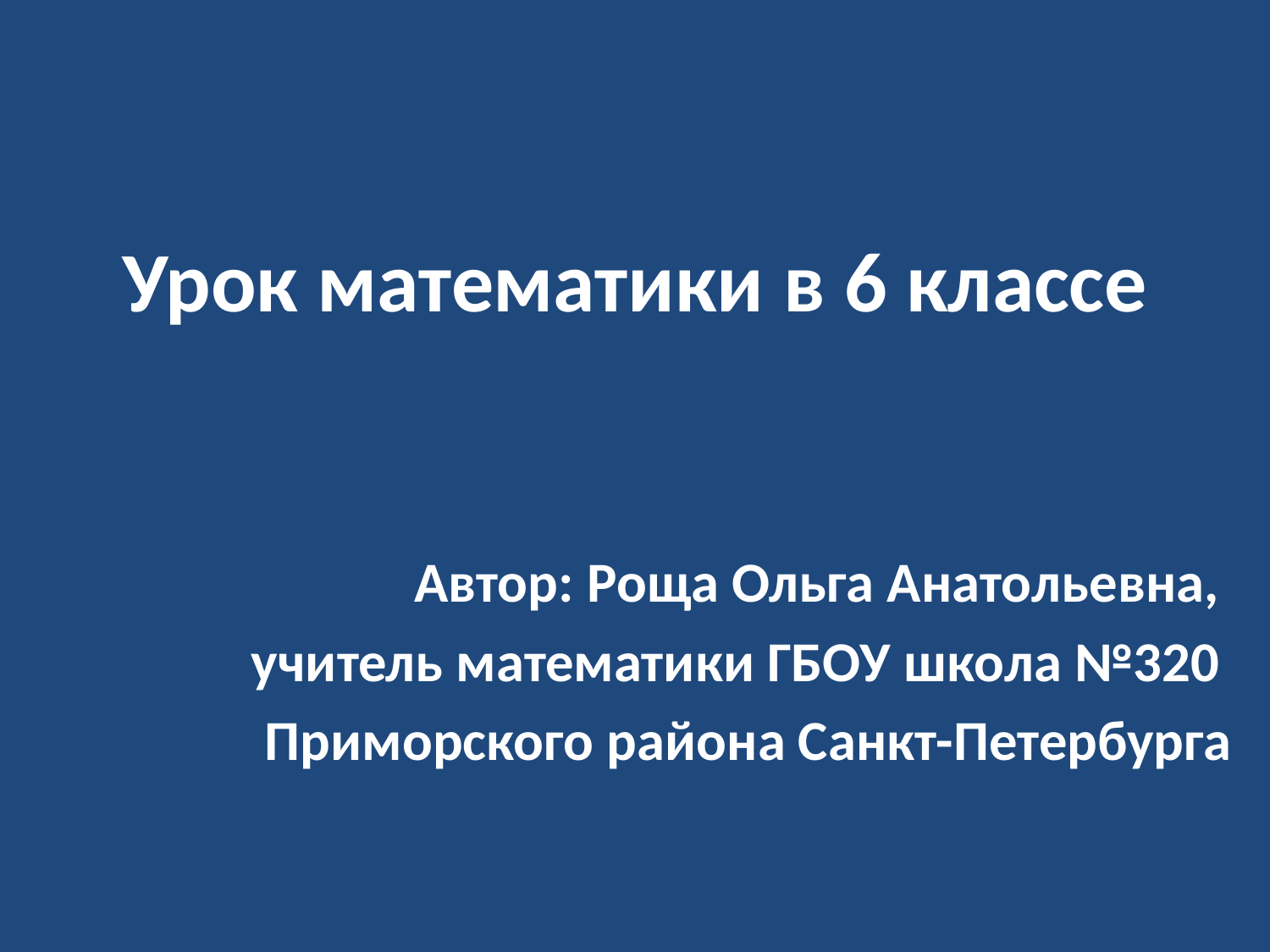

# Урок математики в 6 классе
Автор: Роща Ольга Анатольевна,
учитель математики ГБОУ школа №320
Приморского района Санкт-Петербурга